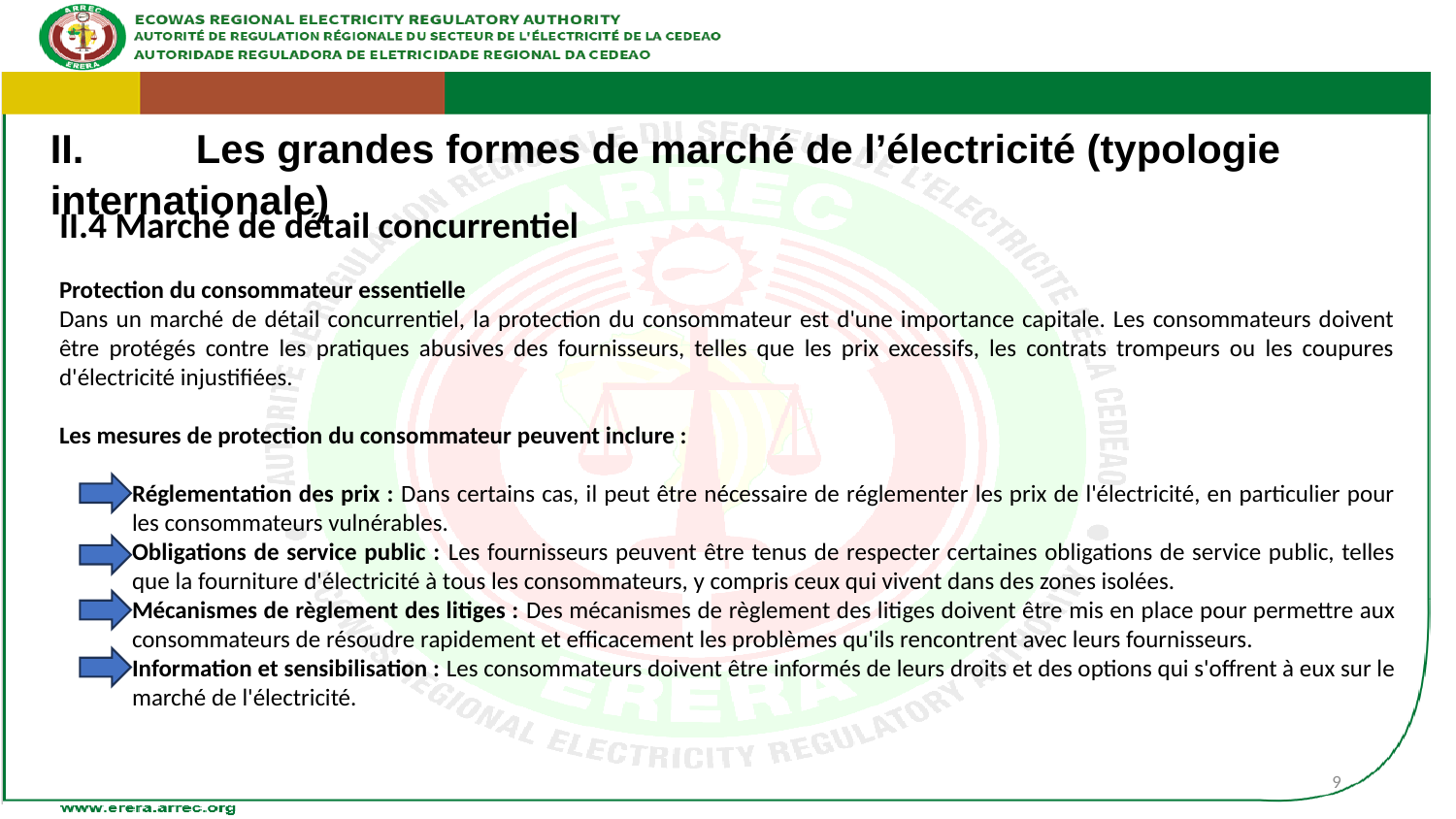

II.	Les grandes formes de marché de l’électricité (typologie internationale)
II.4 Marché de détail concurrentiel

Protection du consommateur essentielle
Dans un marché de détail concurrentiel, la protection du consommateur est d'une importance capitale. Les consommateurs doivent être protégés contre les pratiques abusives des fournisseurs, telles que les prix excessifs, les contrats trompeurs ou les coupures d'électricité injustifiées.

Les mesures de protection du consommateur peuvent inclure :

Réglementation des prix : Dans certains cas, il peut être nécessaire de réglementer les prix de l'électricité, en particulier pour les consommateurs vulnérables.
Obligations de service public : Les fournisseurs peuvent être tenus de respecter certaines obligations de service public, telles que la fourniture d'électricité à tous les consommateurs, y compris ceux qui vivent dans des zones isolées.
Mécanismes de règlement des litiges : Des mécanismes de règlement des litiges doivent être mis en place pour permettre aux consommateurs de résoudre rapidement et efficacement les problèmes qu'ils rencontrent avec leurs fournisseurs.
Information et sensibilisation : Les consommateurs doivent être informés de leurs droits et des options qui s'offrent à eux sur le marché de l'électricité.

9